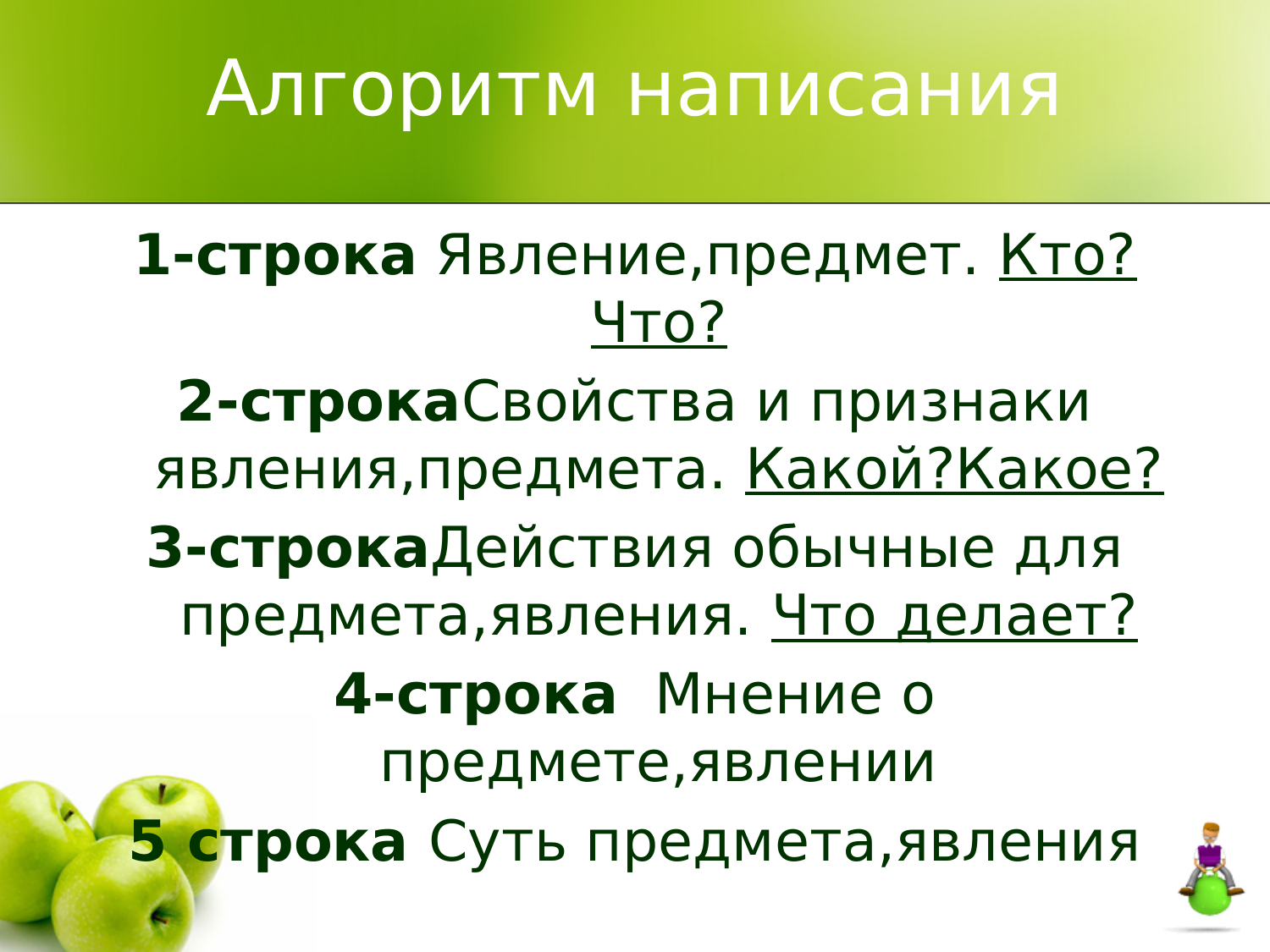

# Алгоритм написания
1-строка Явление,предмет. Кто? Что?
2-строкаСвойства и признаки явления,предмета. Какой?Какое?
3-строкаДействия обычные для предмета,явления. Что делает?
4-строка  Мнение о предмете,явлении
5 строка Суть предмета,явления